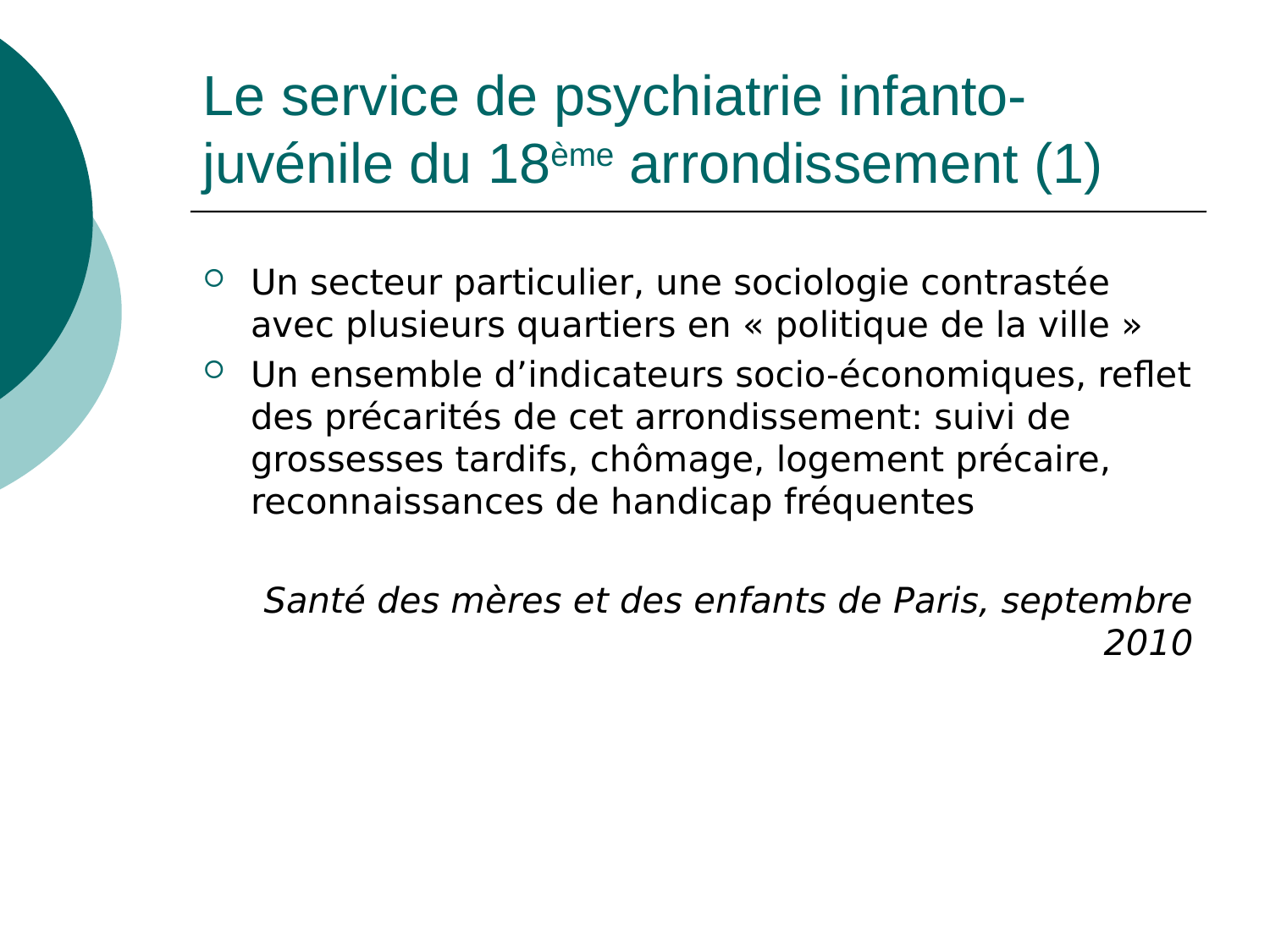

# Le service de psychiatrie infanto-juvénile du 18ème arrondissement (1)
Un secteur particulier, une sociologie contrastée avec plusieurs quartiers en « politique de la ville »
Un ensemble d’indicateurs socio-économiques, reflet des précarités de cet arrondissement: suivi de grossesses tardifs, chômage, logement précaire, reconnaissances de handicap fréquentes

Santé des mères et des enfants de Paris, septembre 2010